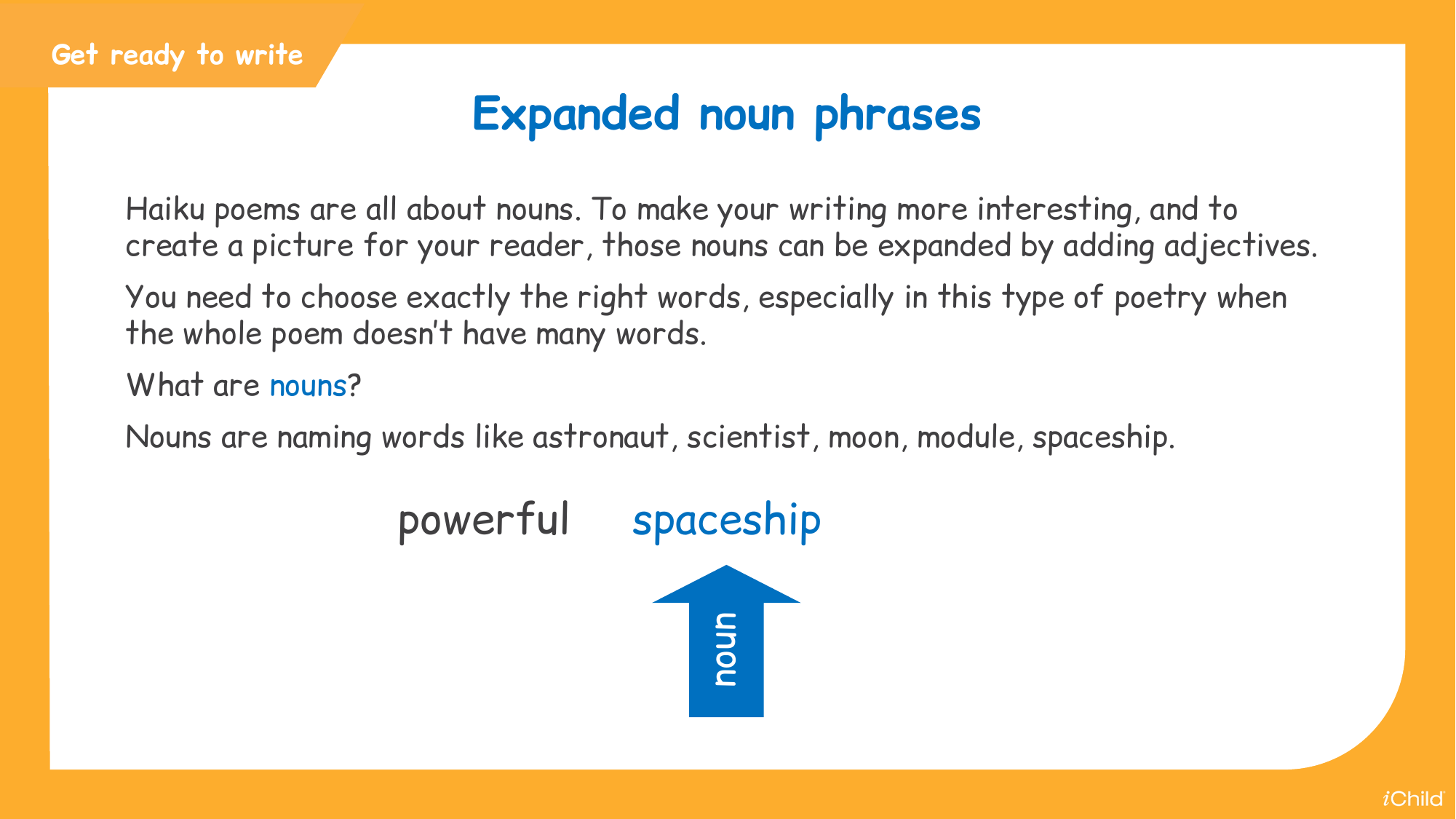

Get ready to write
Expanded noun phrases
Haiku poems are all about nouns. To make your writing more interesting, and to create a picture for your reader, those nouns can be expanded by adding adjectives.
You need to choose exactly the right words, especially in this type of poetry when the whole poem doesn’t have many words.
What are nouns?
Nouns are naming words like astronaut, scientist, moon, module, spaceship.
powerful
spaceship
noun